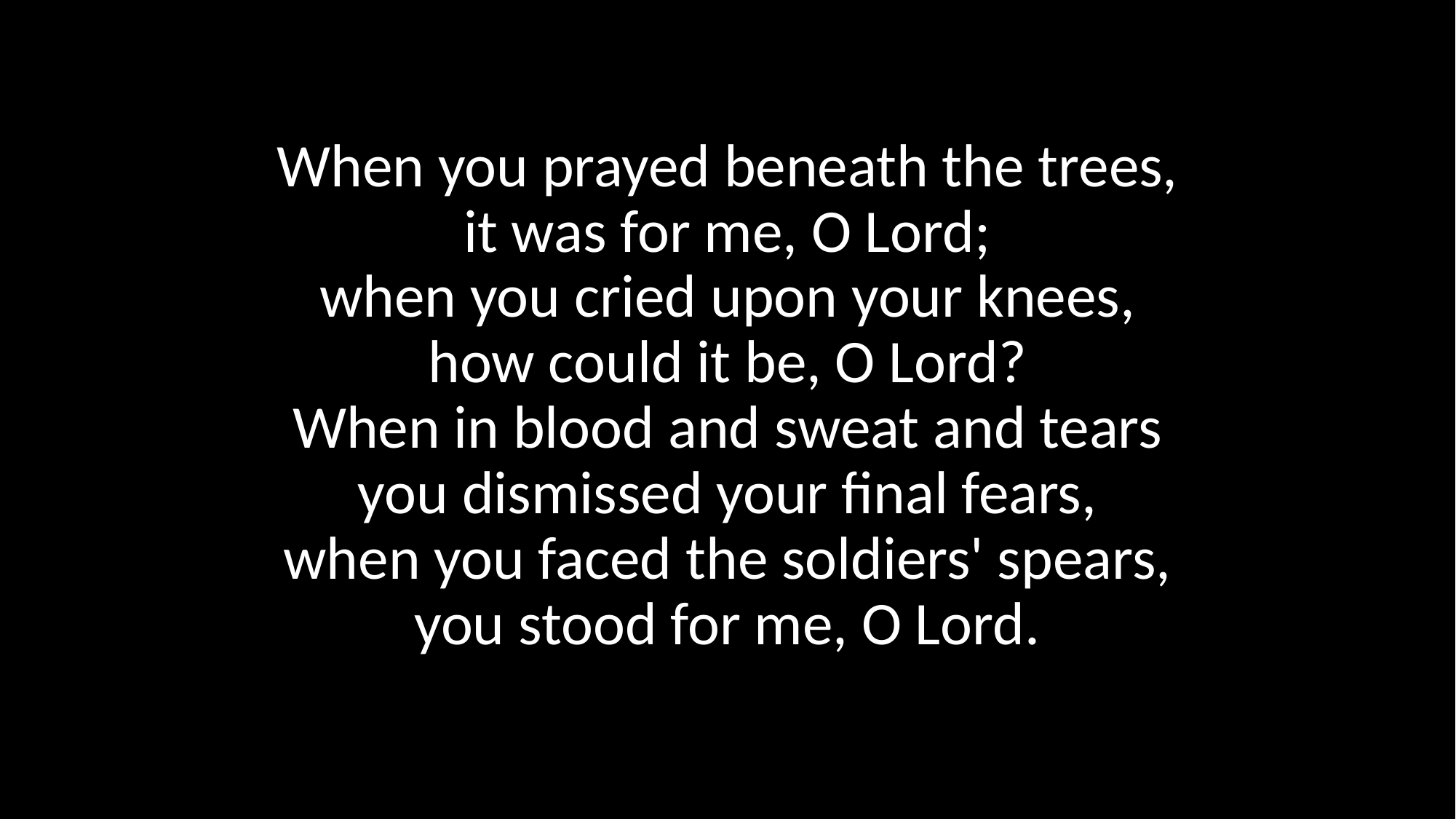

When you prayed beneath the trees,
it was for me, O Lord;
when you cried upon your knees,
how could it be, O Lord?
When in blood and sweat and tears
you dismissed your final fears,
when you faced the soldiers' spears,
you stood for me, O Lord.